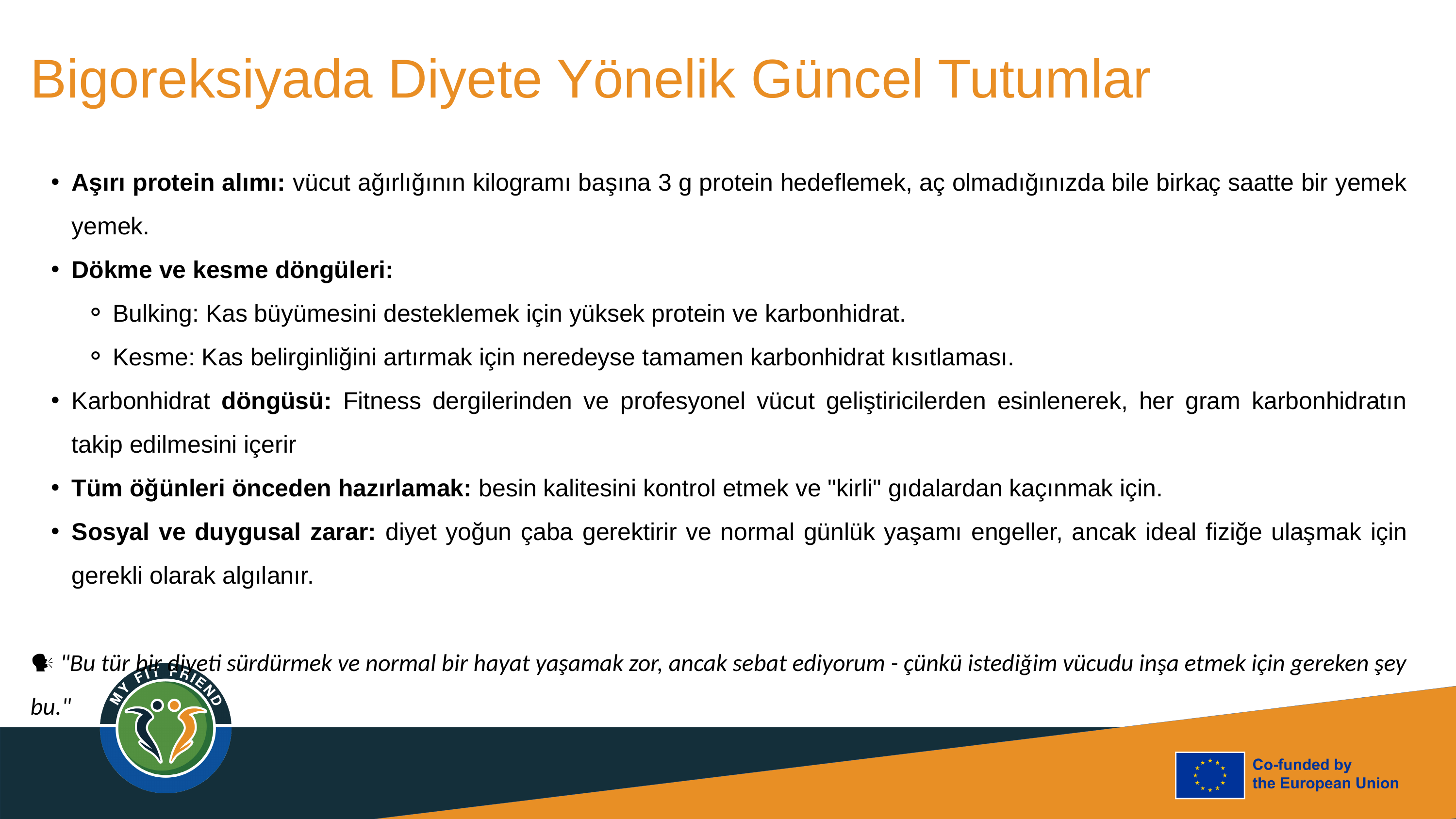

Bigoreksiyada Diyete Yönelik Güncel Tutumlar

Aşırı protein alımı: vücut ağırlığının kilogramı başına 3 g protein hedeflemek, aç olmadığınızda bile birkaç saatte bir yemek yemek.
Dökme ve kesme döngüleri:
Bulking: Kas büyümesini desteklemek için yüksek protein ve karbonhidrat.
Kesme: Kas belirginliğini artırmak için neredeyse tamamen karbonhidrat kısıtlaması.
Karbonhidrat döngüsü: Fitness dergilerinden ve profesyonel vücut geliştiricilerden esinlenerek, her gram karbonhidratın takip edilmesini içerir
Tüm öğünleri önceden hazırlamak: besin kalitesini kontrol etmek ve "kirli" gıdalardan kaçınmak için.
Sosyal ve duygusal zarar: diyet yoğun çaba gerektirir ve normal günlük yaşamı engeller, ancak ideal fiziğe ulaşmak için gerekli olarak algılanır.

🗣 "Bu tür bir diyeti sürdürmek ve normal bir hayat yaşamak zor, ancak sebat ediyorum - çünkü istediğim vücudu inşa etmek için gereken şey bu."